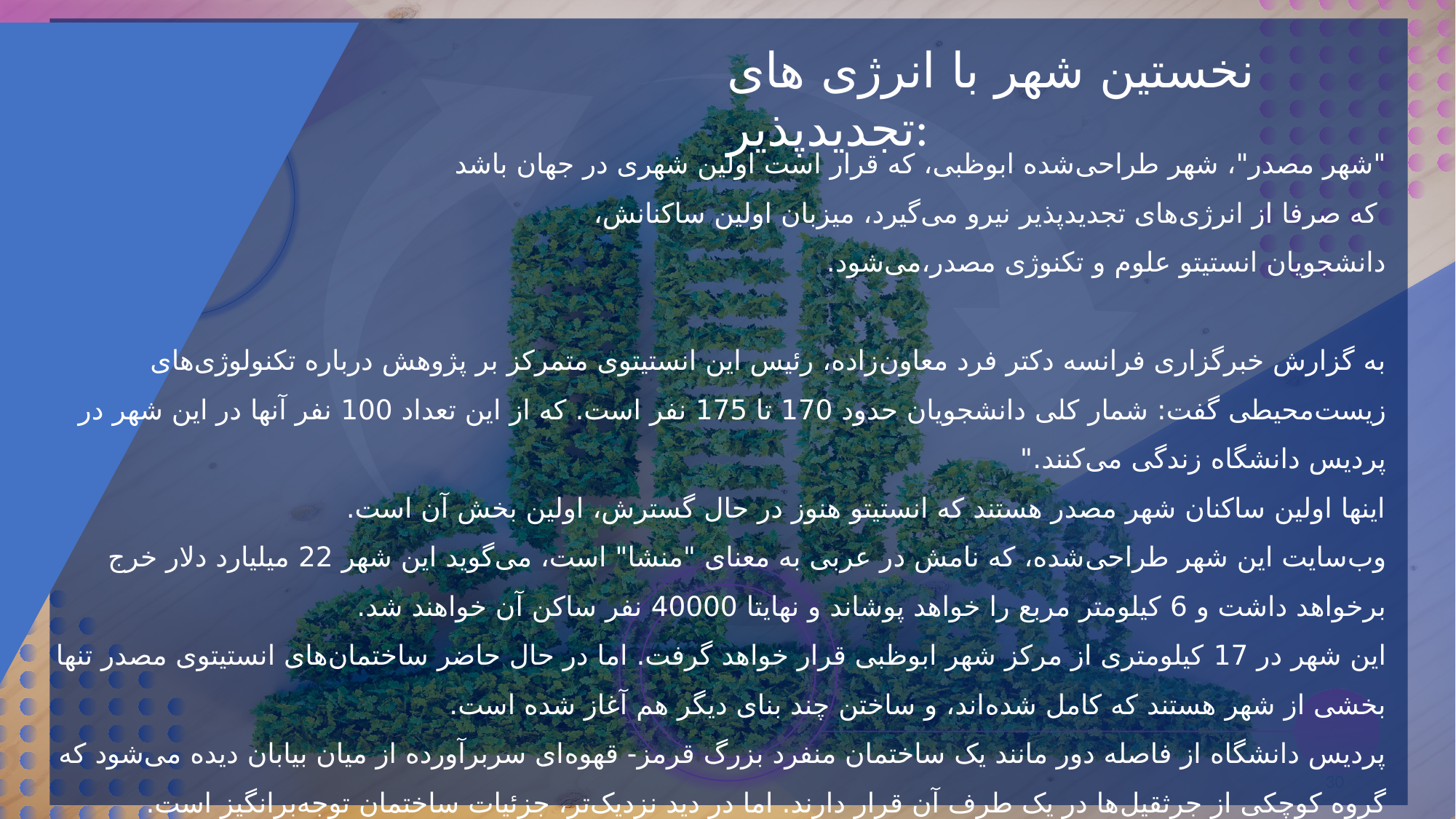

نخستین شهر با انرژی های تجدیدپذیر:

"شهر مصدر"، شهر طراحی‌شده ابوظبی، که قرار است اولین شهری در جهان باشد
 که صرفا از انرژی‌های تجدیدپذیر نیرو می‌گیرد، میزبان اولین ساکنانش،
دانشجویان انستیتو علوم و تکنوژی مصدر،‌می‌شود.
به گزارش خبرگزاری فرانسه دکتر فرد معاون‌زاده، رئیس این انستیتوی متمرکز بر پژوهش درباره تکنولوژی‌های زیست‌محیطی گفت: شمار کلی دانشجویان حدود 170 تا 175 نفر است. که از این تعداد 100 نفر آنها در این شهر در پردیس دانشگاه زندگی می‌کنند."
اینها اولین ساکنان شهر مصدر هستند که انستیتو هنوز در حال گسترش، اولین بخش آن است.
وب‌سایت این شهر طراحی‌شده، که نامش در عربی به معنای "منشا" است، می‌گوید این شهر 22 میلیارد دلار خرج برخواهد داشت و 6 کیلومتر مربع را خواهد پوشاند و نهایتا 40000 نفر ساکن آن خواهند شد.
این شهر در 17 کیلومتری از مرکز شهر ابوظبی قرار خواهد گرفت. اما در حال حاضر ساختمان‌های انستیتوی مصدر تنها بخشی از شهر هستند که کامل شده‌اند، و ساختن چند بنای دیگر هم آغاز شده است.
پردیس دانشگاه از فاصله دور مانند یک ساختمان منفرد بزرگ قرمز- قهوه‌ای سربرآورده از میان بیابان دیده می‌شود که گروه کوچکی از جرثقیل‌ها در یک طرف آن قرار دارند. اما در دید نزدیک‌تر، جزئیات ساختمان توجه‌‌برانگیز است.

30